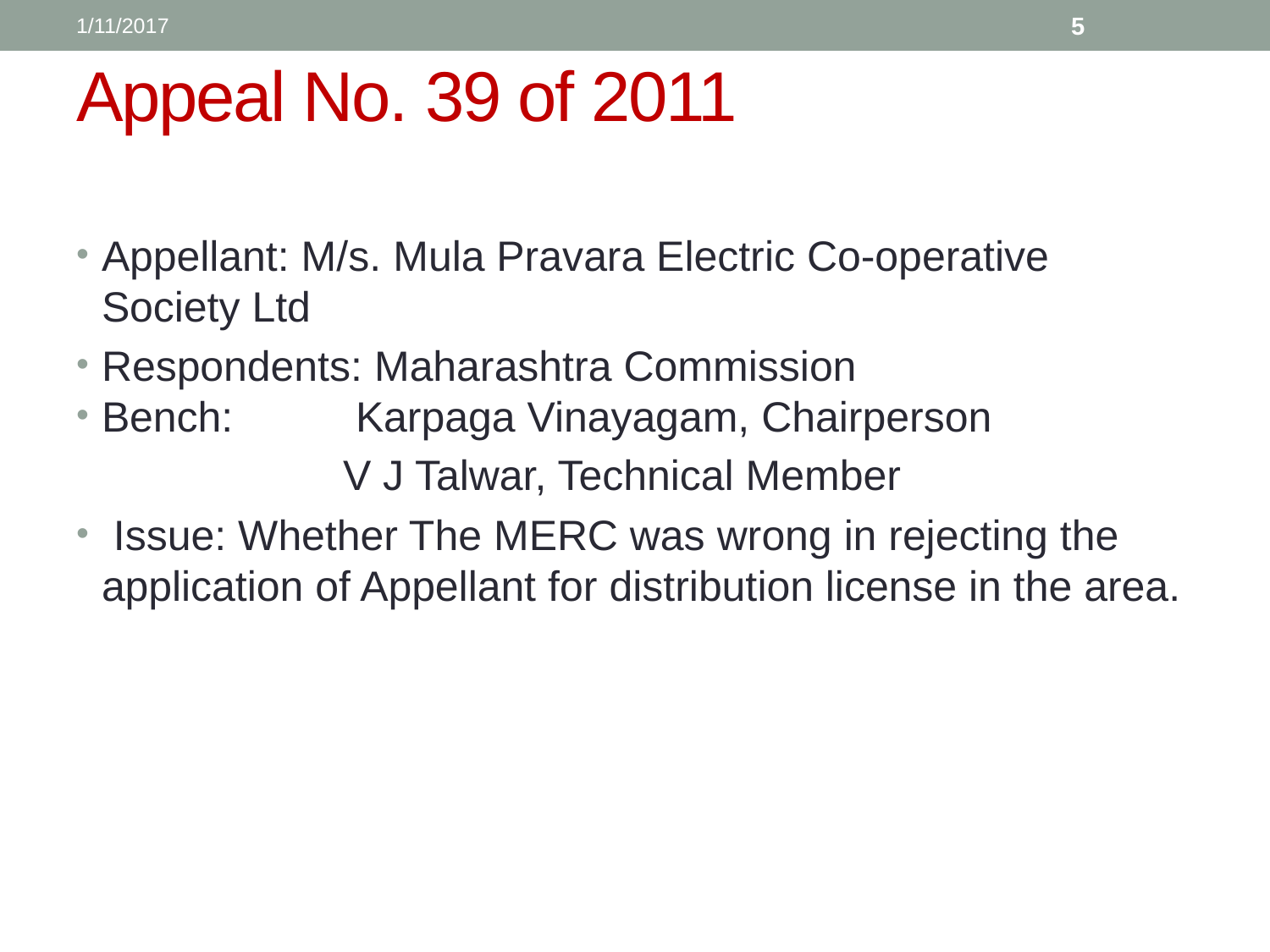

1/11/2017
5
# Appeal No. 39 of 2011
Appellant: M/s. Mula Pravara Electric Co-operative Society Ltd
Respondents: Maharashtra Commission
Bench: 	Karpaga Vinayagam, Chairperson
		V J Talwar, Technical Member
 Issue: Whether The MERC was wrong in rejecting the application of Appellant for distribution license in the area.